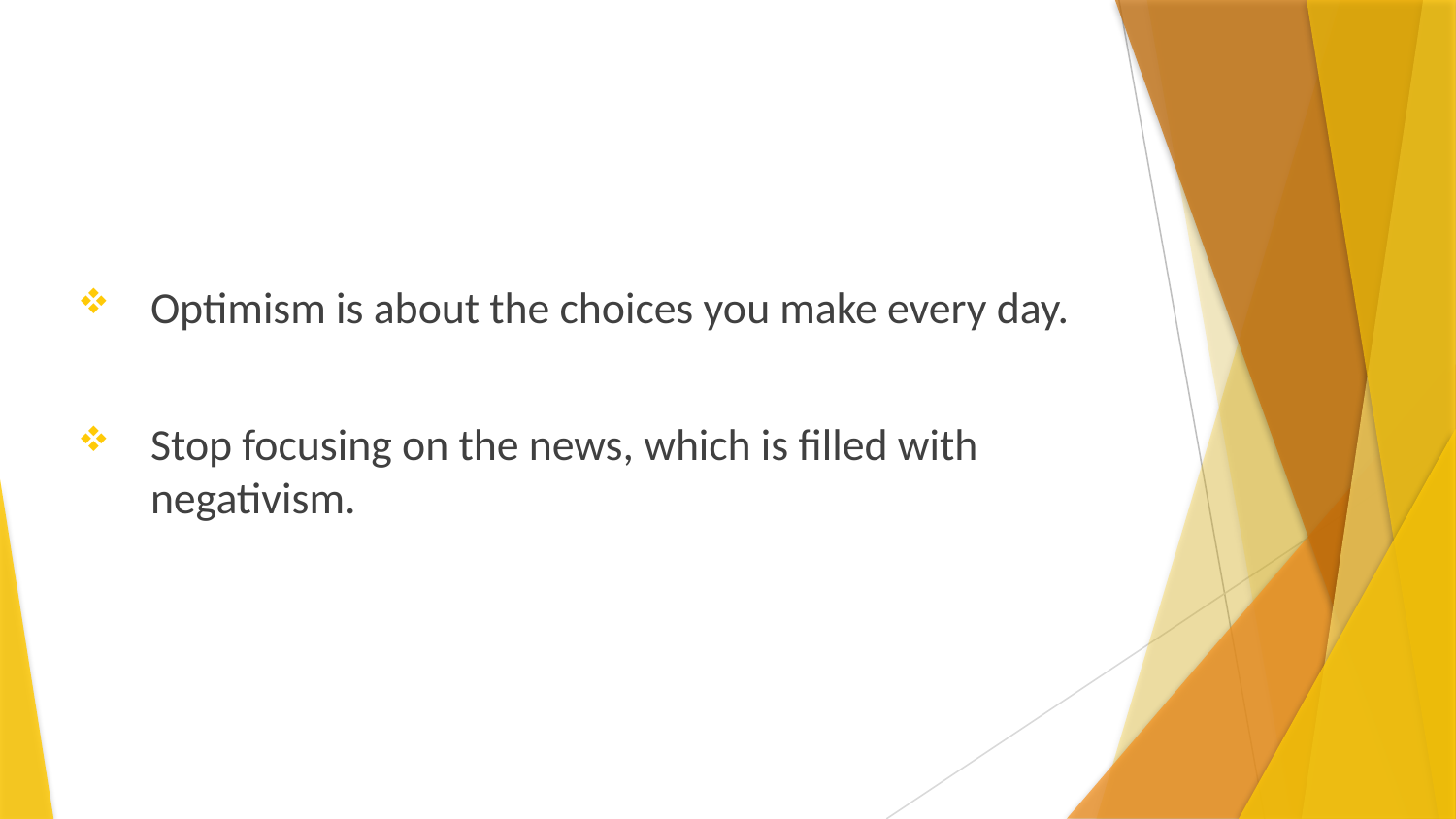

Optimism is about the choices you make every day.

Stop focusing on the news, which is filled with negativism.